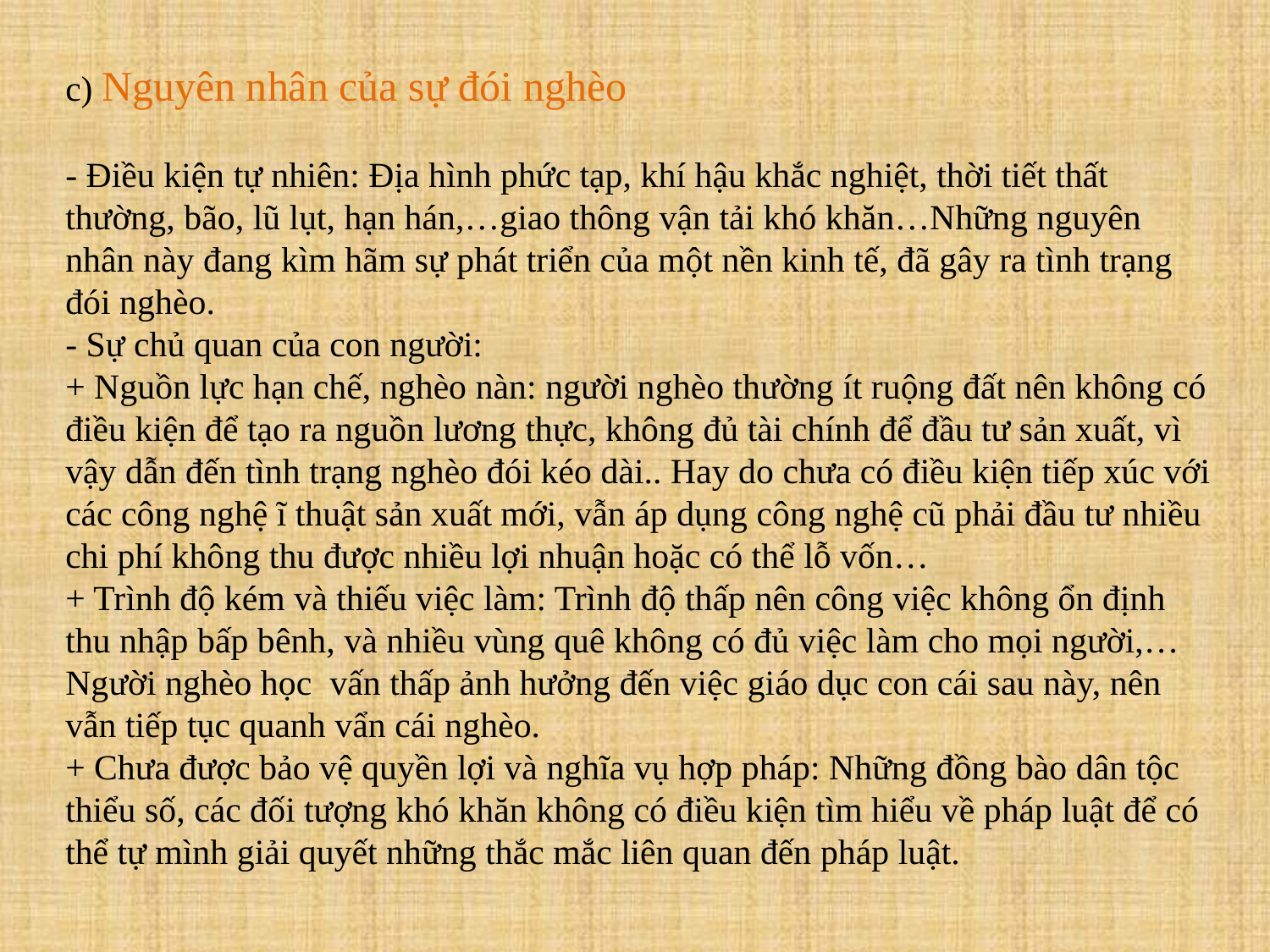

c) Nguyên nhân của sự đói nghèo
- Điều kiện tự nhiên: Địa hình phức tạp, khí hậu khắc nghiệt, thời tiết thất thường, bão, lũ lụt, hạn hán,…giao thông vận tải khó khăn…Những nguyên nhân này đang kìm hãm sự phát triển của một nền kinh tế, đã gây ra tình trạng đói nghèo.
- Sự chủ quan của con người:
+ Nguồn lực hạn chế, nghèo nàn: người nghèo thường ít ruộng đất nên không có điều kiện để tạo ra nguồn lương thực, không đủ tài chính để đầu tư sản xuất, vì vậy dẫn đến tình trạng nghèo đói kéo dài.. Hay do chưa có điều kiện tiếp xúc với các công nghệ ĩ thuật sản xuất mới, vẫn áp dụng công nghệ cũ phải đầu tư nhiều chi phí không thu được nhiều lợi nhuận hoặc có thể lỗ vốn…
+ Trình độ kém và thiếu việc làm: Trình độ thấp nên công việc không ổn định thu nhập bấp bênh, và nhiều vùng quê không có đủ việc làm cho mọi người,… Người nghèo học  vấn thấp ảnh hưởng đến việc giáo dục con cái sau này, nên vẫn tiếp tục quanh vẩn cái nghèo.
+ Chưa được bảo vệ quyền lợi và nghĩa vụ hợp pháp: Những đồng bào dân tộc thiểu số, các đối tượng khó khăn không có điều kiện tìm hiểu về pháp luật để có thể tự mình giải quyết những thắc mắc liên quan đến pháp luật.